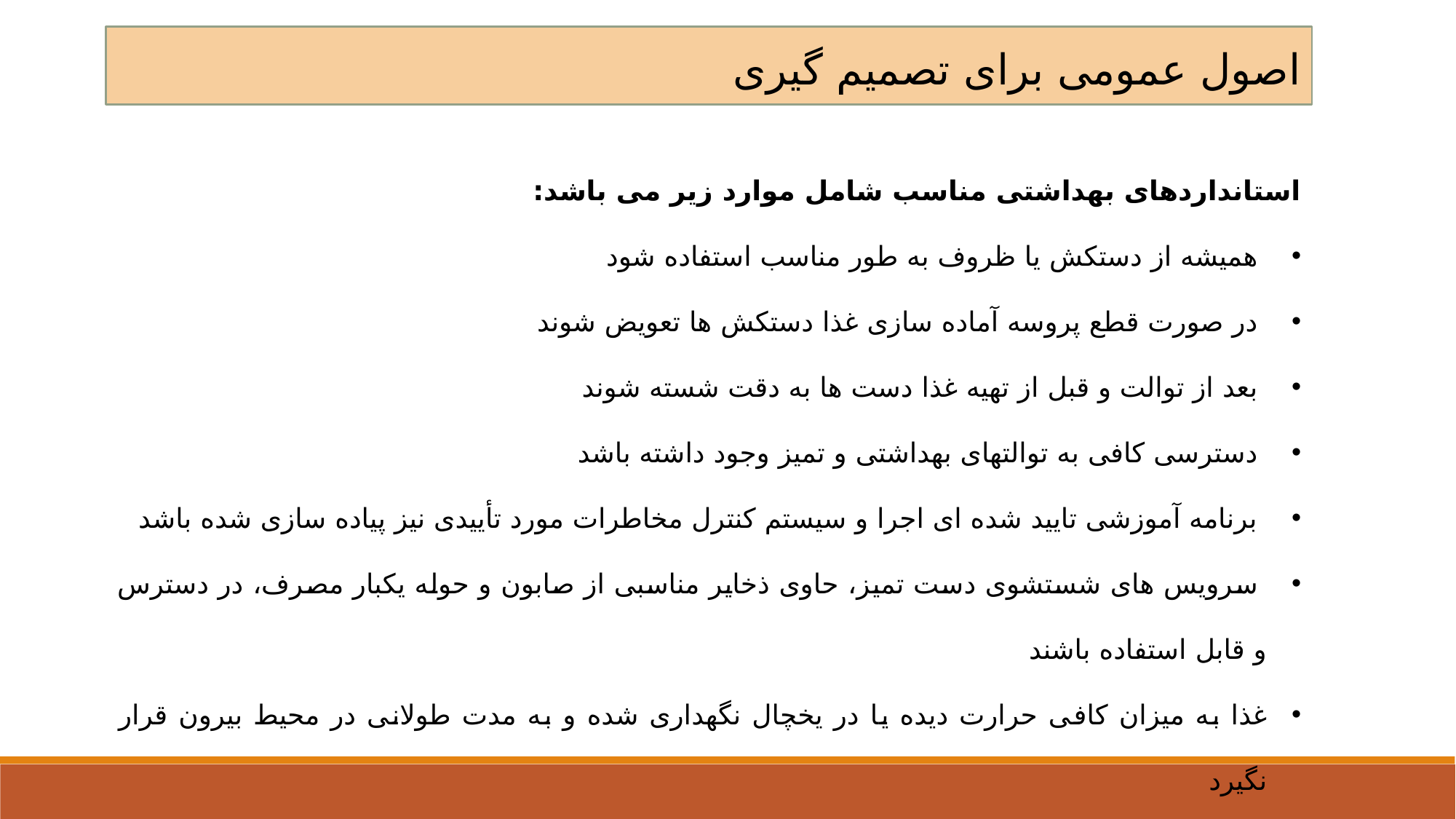

اصول عمومی برای تصمیم گیری
استانداردهای بهداشتی مناسب شامل موارد زیر می باشد:
 همیشه از دستکش یا ظروف به طور مناسب استفاده شود
 در صورت قطع پروسه آماده سازی غذا دستکش ها تعویض شوند
 بعد از توالت و قبل از تهیه غذا دست ها به دقت شسته شوند
 دسترسی کافی به توالتهای بهداشتی و تمیز وجود داشته باشد
 برنامه آموزشی تایید شده ای اجرا و سیستم کنترل مخاطرات مورد تأییدی نیز پیاده سازی شده باشد
 سرویس های شستشوی دست تمیز، حاوی ذخایر مناسبی از صابون و حوله یکبار مصرف، در دسترس و قابل استفاده باشند
غذا به میزان کافی حرارت دیده یا در یخچال نگهداری شده و به مدت طولانی در محیط بیرون قرار نگیرد
 سطوح بطور منظم تمیز و پاکسازی شوند